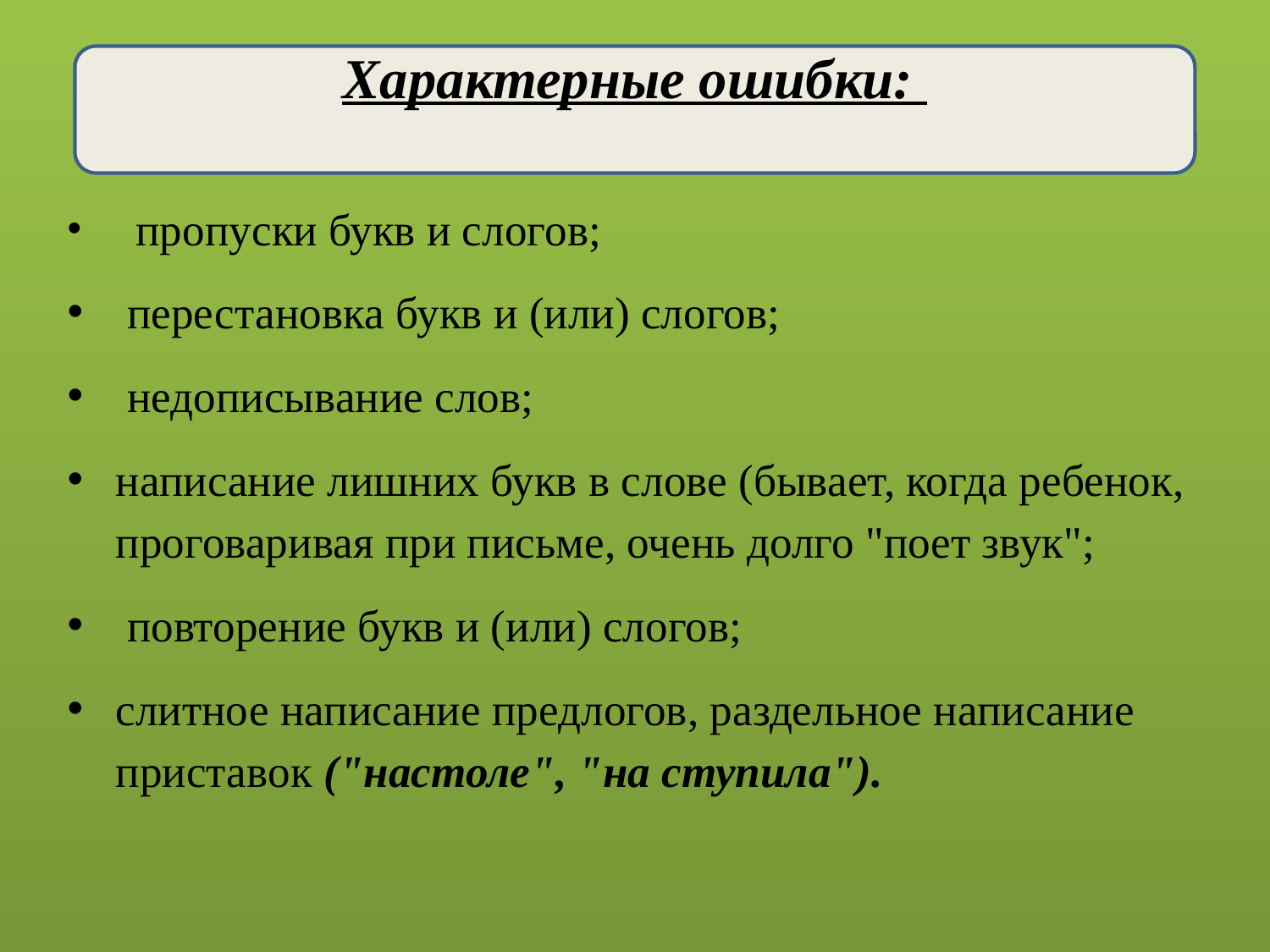

Характерные ошибки:
  пропуски букв и слогов;
 перестановка букв и (или) слогов;
 недописывание слов;
написание лишних букв в слове (бывает, когда ребенок, проговаривая при письме, очень долго "поет звук";
 повторение букв и (или) слогов;
слитное написание предлогов, раздельное написание приставок ("настоле", "на ступила").